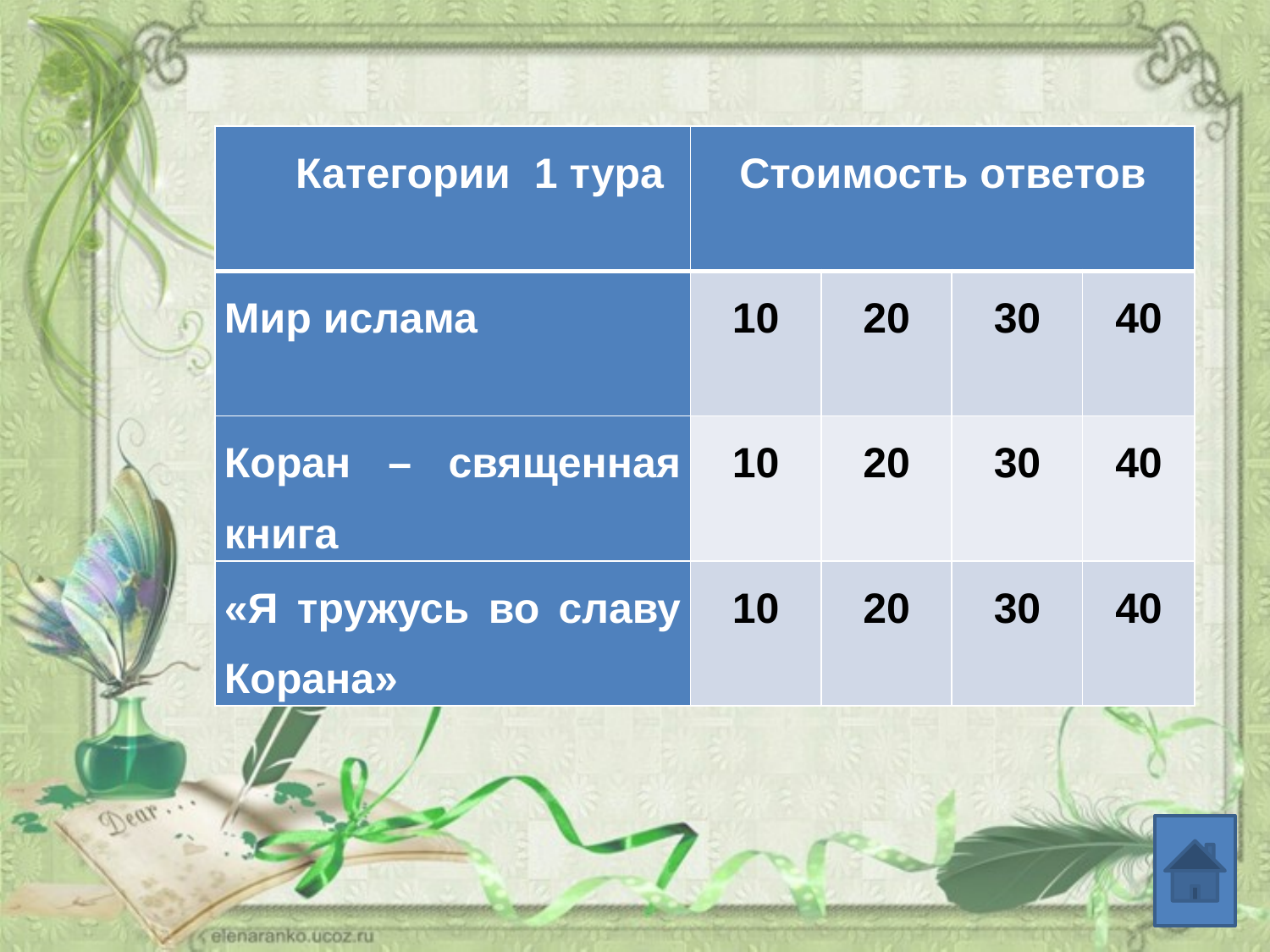

| Категории 1 тура | Стоимость ответов |  |  |  |
| --- | --- | --- | --- | --- |
| Мир ислама | 10 | 20 | 30 | 40 |
| Коран – священная книга | 10 | 20 | 30 | 40 |
| «Я тружусь во славу Корана» | 10 | 20 | 30 | 40 |